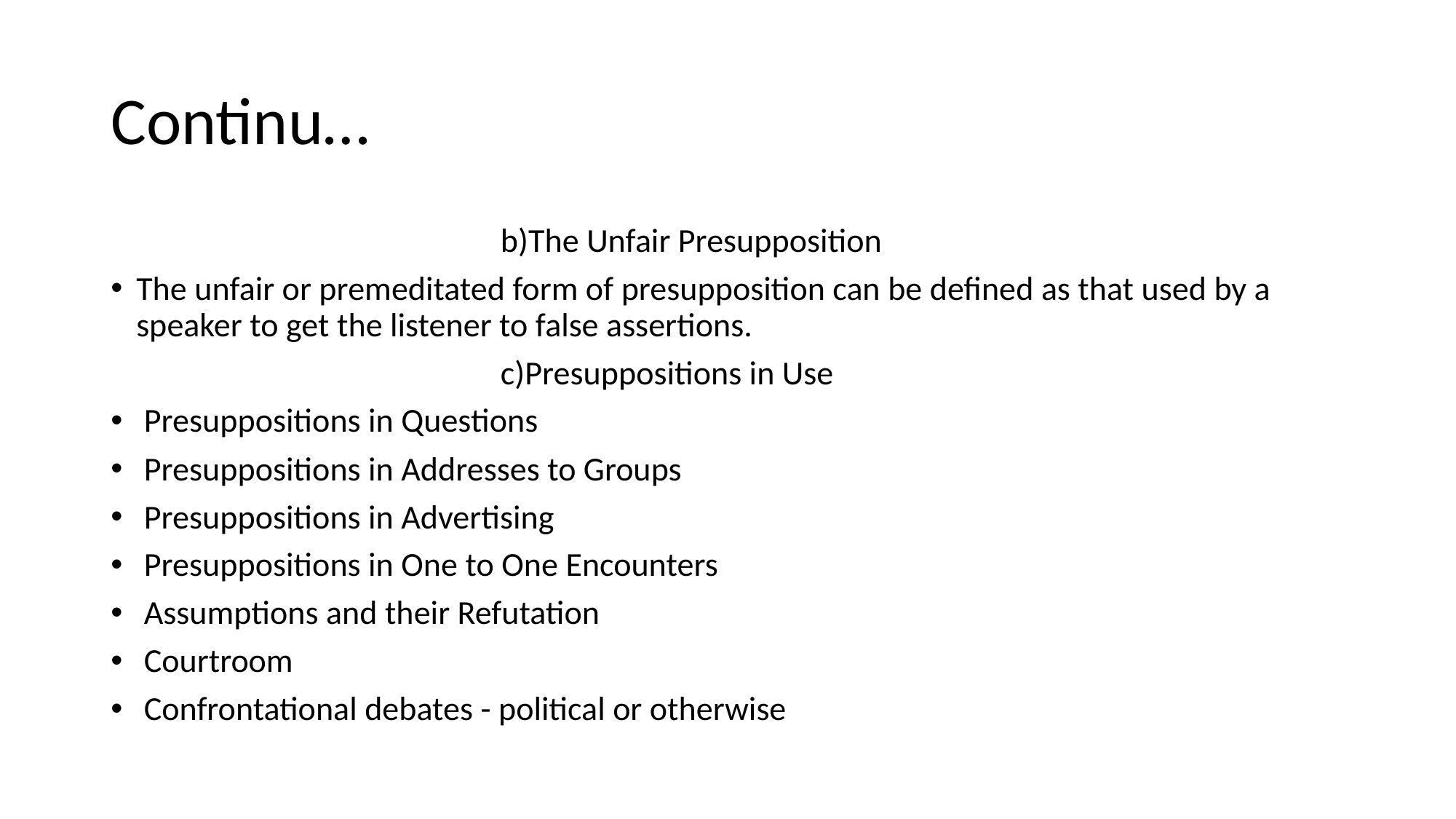

# Continu…
                                                   b)The Unfair Presupposition
The unfair or premeditated form of presupposition can be defined as that used by a speaker to get the listener to false assertions.
                                                   c)Presuppositions in Use
 Presuppositions in Questions
 Presuppositions in Addresses to Groups
 Presuppositions in Advertising
 Presuppositions in One to One Encounters
 Assumptions and their Refutation
 Courtroom
 Confrontational debates - political or otherwise